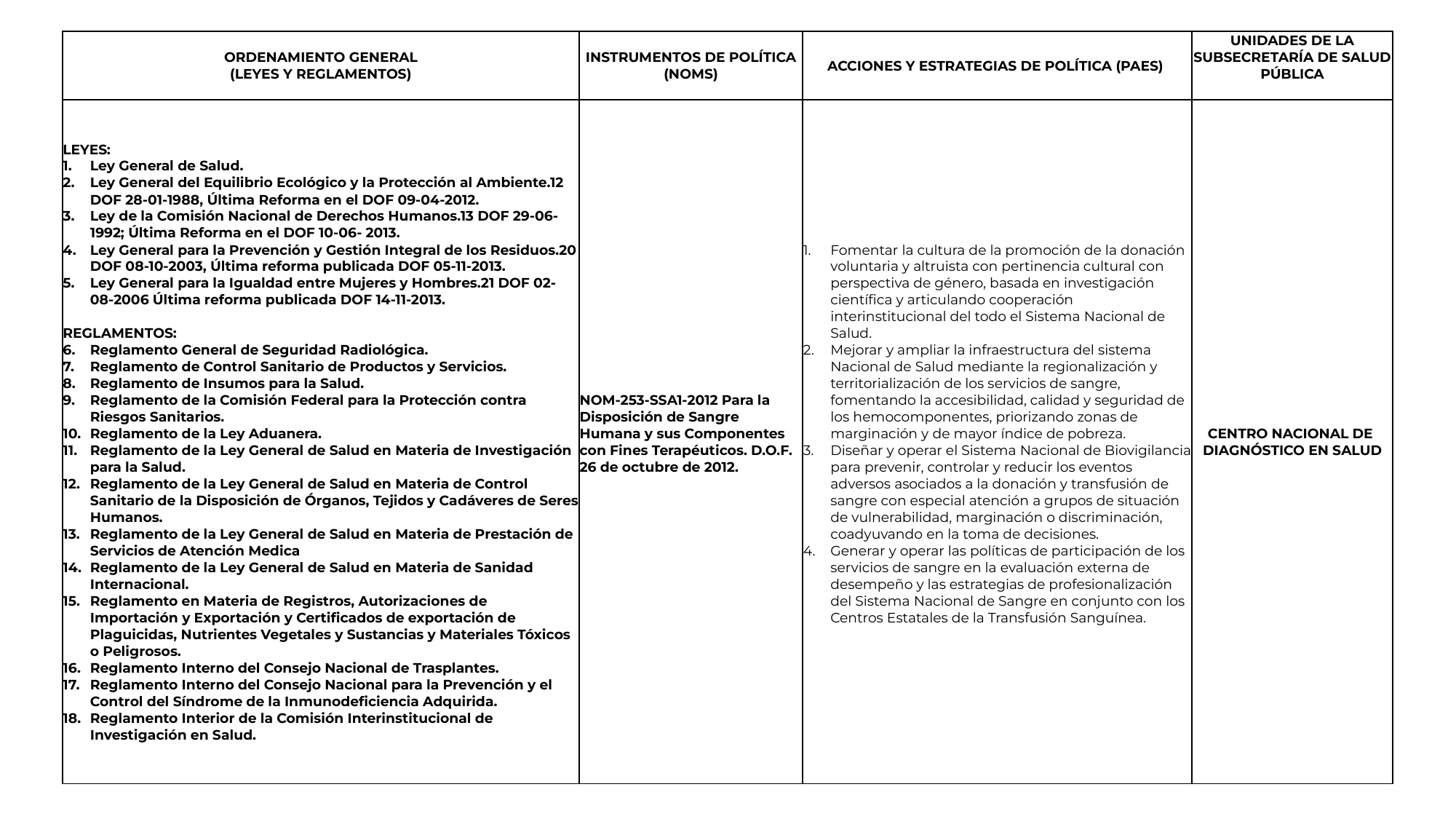

| ORDENAMIENTO GENERAL (LEYES Y REGLAMENTOS) | INSTRUMENTOS DE POLÍTICA (NOMS) | ACCIONES Y ESTRATEGIAS DE POLÍTICA (PAES) | UNIDADES DE LA SUBSECRETARÍA DE SALUD PÚBLICA |
| --- | --- | --- | --- |
| LEYES: Ley General de Salud. Ley General del Equilibrio Ecológico y la Protección al Ambiente.12 DOF 28-01-1988, Última Reforma en el DOF 09-04-2012. Ley de la Comisión Nacional de Derechos Humanos.13 DOF 29-06-1992; Última Reforma en el DOF 10-06- 2013. Ley General para la Prevención y Gestión Integral de los Residuos.20 DOF 08-10-2003, Última reforma publicada DOF 05-11-2013. Ley General para la Igualdad entre Mujeres y Hombres.21 DOF 02-08-2006 Última reforma publicada DOF 14-11-2013. REGLAMENTOS: Reglamento General de Seguridad Radiológica. Reglamento de Control Sanitario de Productos y Servicios. Reglamento de Insumos para la Salud. Reglamento de la Comisión Federal para la Protección contra Riesgos Sanitarios. Reglamento de la Ley Aduanera. Reglamento de la Ley General de Salud en Materia de Investigación para la Salud. Reglamento de la Ley General de Salud en Materia de Control Sanitario de la Disposición de Órganos, Tejidos y Cadáveres de Seres Humanos. Reglamento de la Ley General de Salud en Materia de Prestación de Servicios de Atención Medica Reglamento de la Ley General de Salud en Materia de Sanidad Internacional. Reglamento en Materia de Registros, Autorizaciones de Importación y Exportación y Certificados de exportación de Plaguicidas, Nutrientes Vegetales y Sustancias y Materiales Tóxicos o Peligrosos. Reglamento Interno del Consejo Nacional de Trasplantes. Reglamento Interno del Consejo Nacional para la Prevención y el Control del Síndrome de la Inmunodeficiencia Adquirida. Reglamento Interior de la Comisión Interinstitucional de Investigación en Salud. | NOM-253-SSA1-2012 Para la Disposición de Sangre Humana y sus Componentes con Fines Terapéuticos. D.O.F. 26 de octubre de 2012. | Fomentar la cultura de la promoción de la donación voluntaria y altruista con pertinencia cultural con perspectiva de género, basada en investigación científica y articulando cooperación interinstitucional del todo el Sistema Nacional de Salud. Mejorar y ampliar la infraestructura del sistema Nacional de Salud mediante la regionalización y territorialización de los servicios de sangre, fomentando la accesibilidad, calidad y seguridad de los hemocomponentes, priorizando zonas de marginación y de mayor índice de pobreza. Diseñar y operar el Sistema Nacional de Biovigilancia para prevenir, controlar y reducir los eventos adversos asociados a la donación y transfusión de sangre con especial atención a grupos de situación de vulnerabilidad, marginación o discriminación, coadyuvando en la toma de decisiones. Generar y operar las políticas de participación de los servicios de sangre en la evaluación externa de desempeño y las estrategias de profesionalización del Sistema Nacional de Sangre en conjunto con los Centros Estatales de la Transfusión Sanguínea. | CENTRO NACIONAL DE DIAGNÓSTICO EN SALUD |